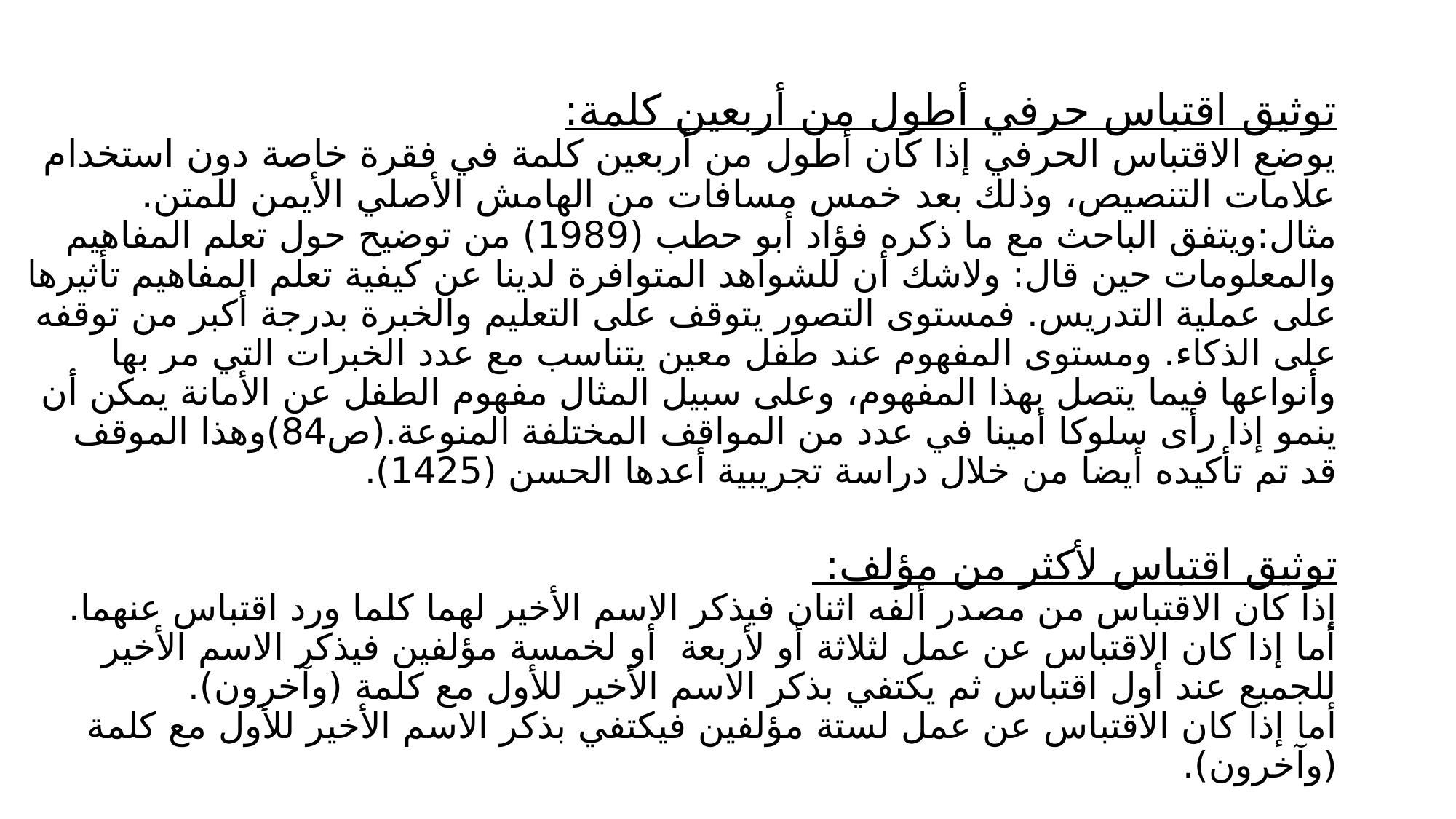

# توثيق اقتباس حرفي أطول من أربعين كلمة: يوضع الاقتباس الحرفي إذا كان أطول من أربعين كلمة في فقرة خاصة دون استخدام علامات التنصيص، وذلك بعد خمس مسافات من الهامش الأصلي الأيمن للمتن. مثال:ويتفق الباحث مع ما ذكره فؤاد أبو حطب (1989) من توضيح حول تعلم المفاهيم والمعلومات حين قال: ولاشك أن للشواهد المتوافرة لدينا عن كيفية تعلم المفاهيم تأثيرها على عملية التدريس. فمستوى التصور يتوقف على التعليم والخبرة بدرجة أكبر من توقفه على الذكاء. ومستوى المفهوم عند طفل معين يتناسب مع عدد الخبرات التي مر بها وأنواعها فيما يتصل بهذا المفهوم، وعلى سبيل المثال مفهوم الطفل عن الأمانة يمكن أن ينمو إذا رأى سلوكا أمينا في عدد من المواقف المختلفة المنوعة.(ص84)وهذا الموقف قد تم تأكيده أيضا من خلال دراسة تجريبية أعدها الحسن (1425).   توثيق اقتباس لأكثر من مؤلف: إذا كان الاقتباس من مصدر ألفه اثنان فيذكر الاسم الأخير لهما كلما ورد اقتباس عنهما. أما إذا كان الاقتباس عن عمل لثلاثة أو لأربعة  أو لخمسة مؤلفين فيذكر الاسم الأخير للجميع عند أول اقتباس ثم يكتفي بذكر الاسم الأخير للأول مع كلمة (وآخرون). أما إذا كان الاقتباس عن عمل لستة مؤلفين فيكتفي بذكر الاسم الأخير للأول مع كلمة (وآخرون).